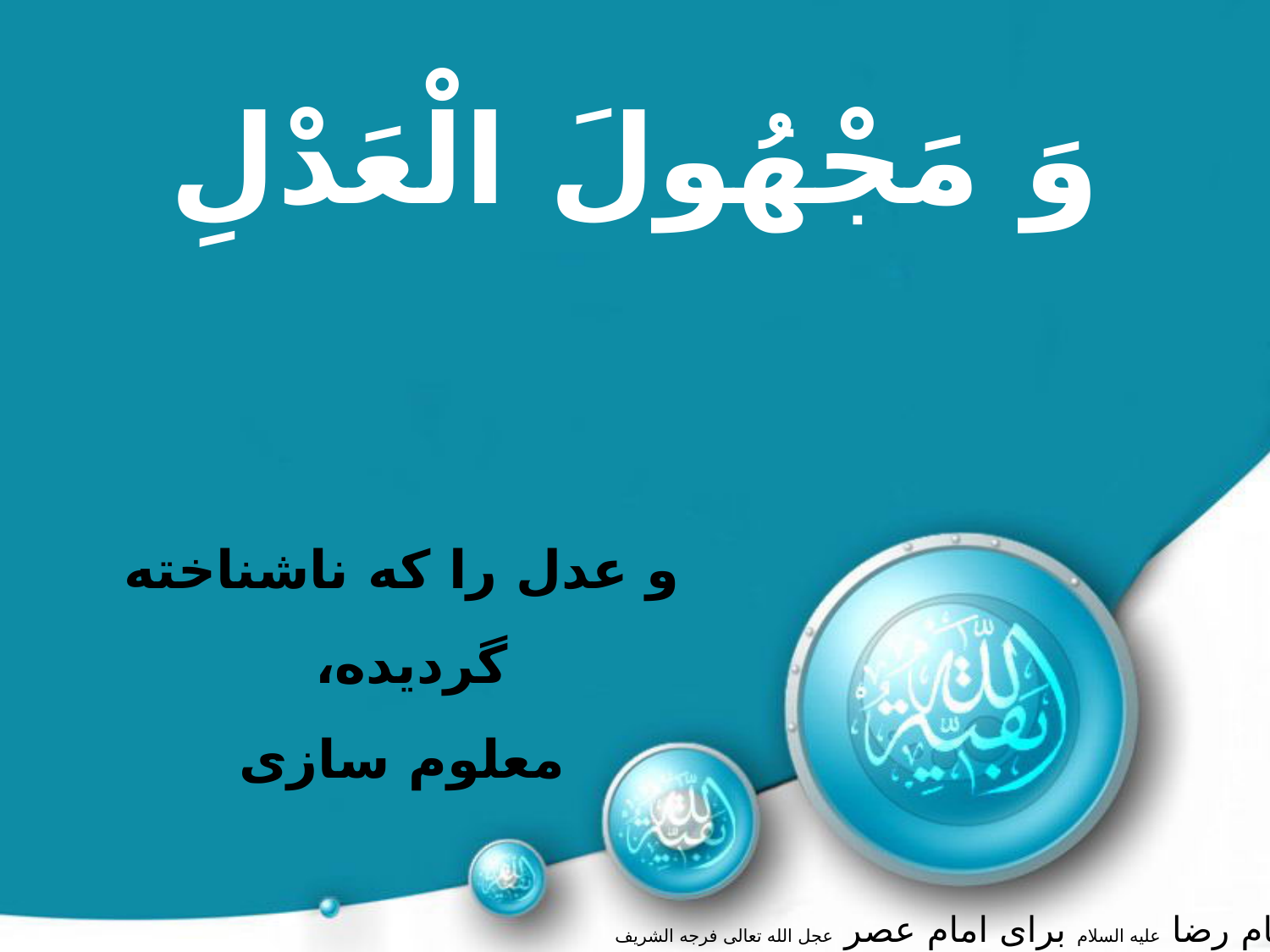

وَ مَجْهُولَ الْعَدْلِ‏
و عدل را كه ناشناخته گرديده،
معلوم سازى